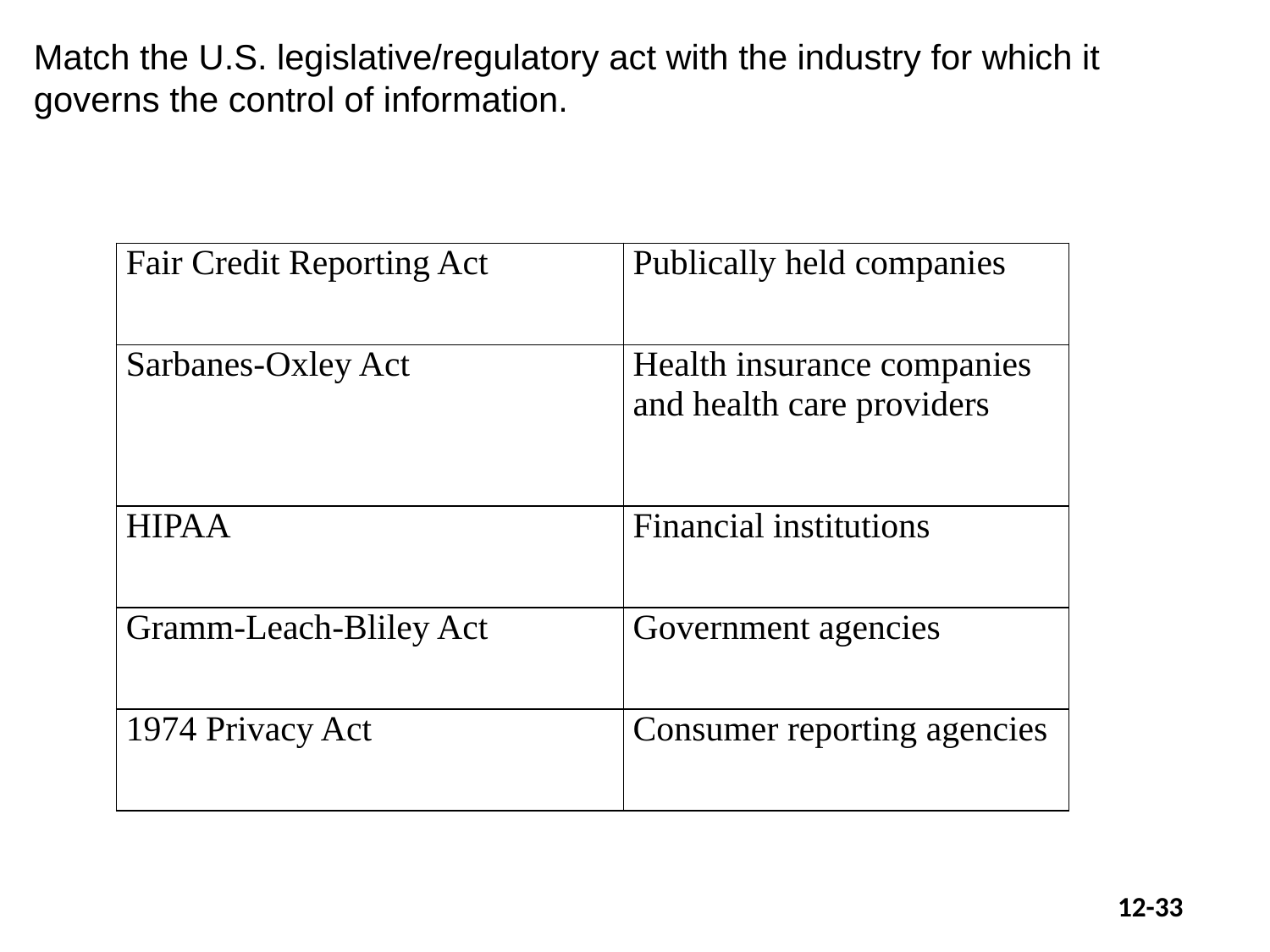

Match the U.S. legislative/regulatory act with the industry for which it governs the control of information.

| Fair Credit Reporting Act | Publically held companies |
| --- | --- |
| Sarbanes-Oxley Act | Health insurance companies and health care providers |
| HIPAA | Financial institutions |
| Gramm-Leach-Bliley Act | Government agencies |
| 1974 Privacy Act | Consumer reporting agencies |